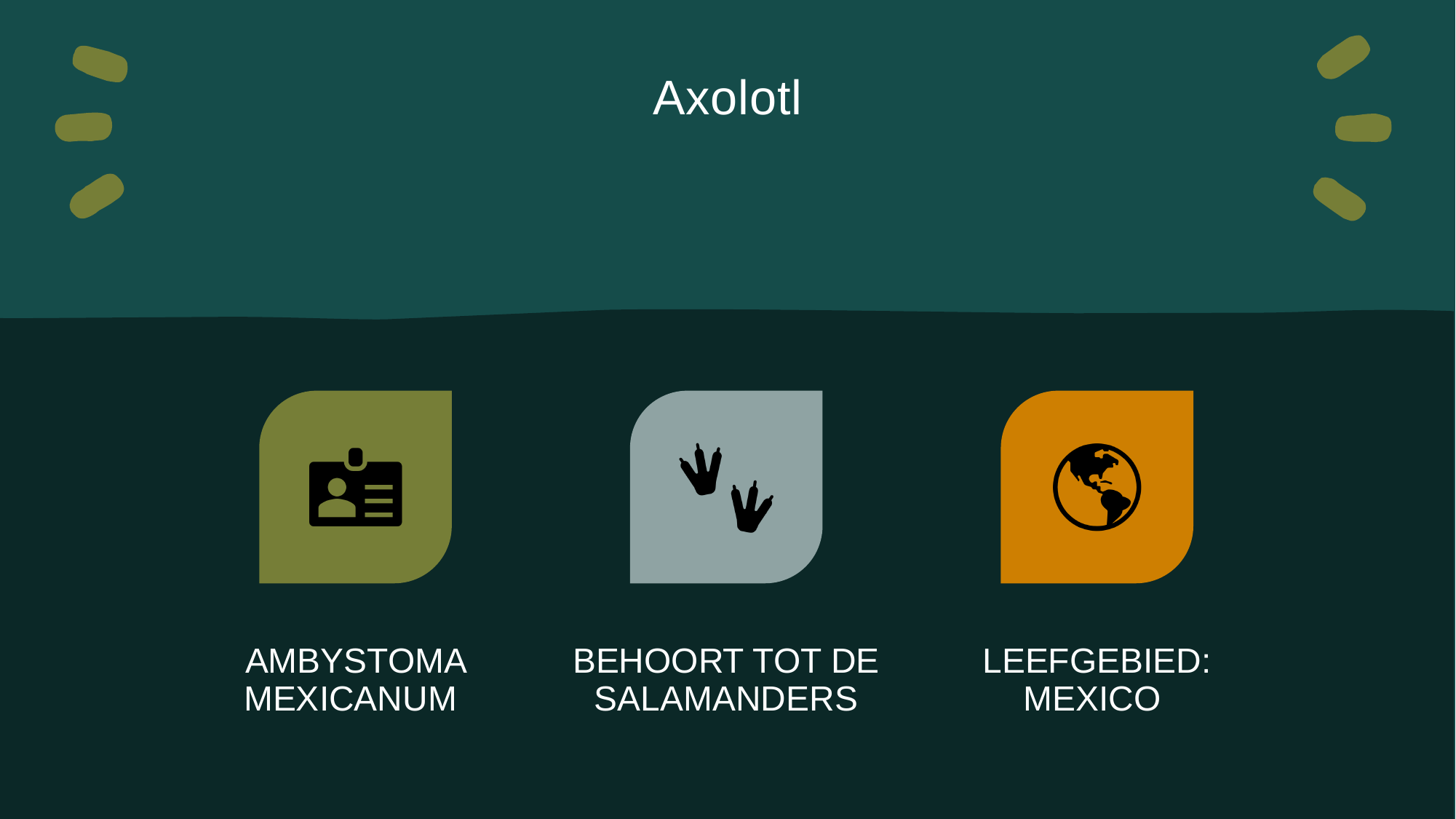

# Axolotl

Ambystoma mexicanum
Behoort tot de salamanders
Leefgebied: Mexico